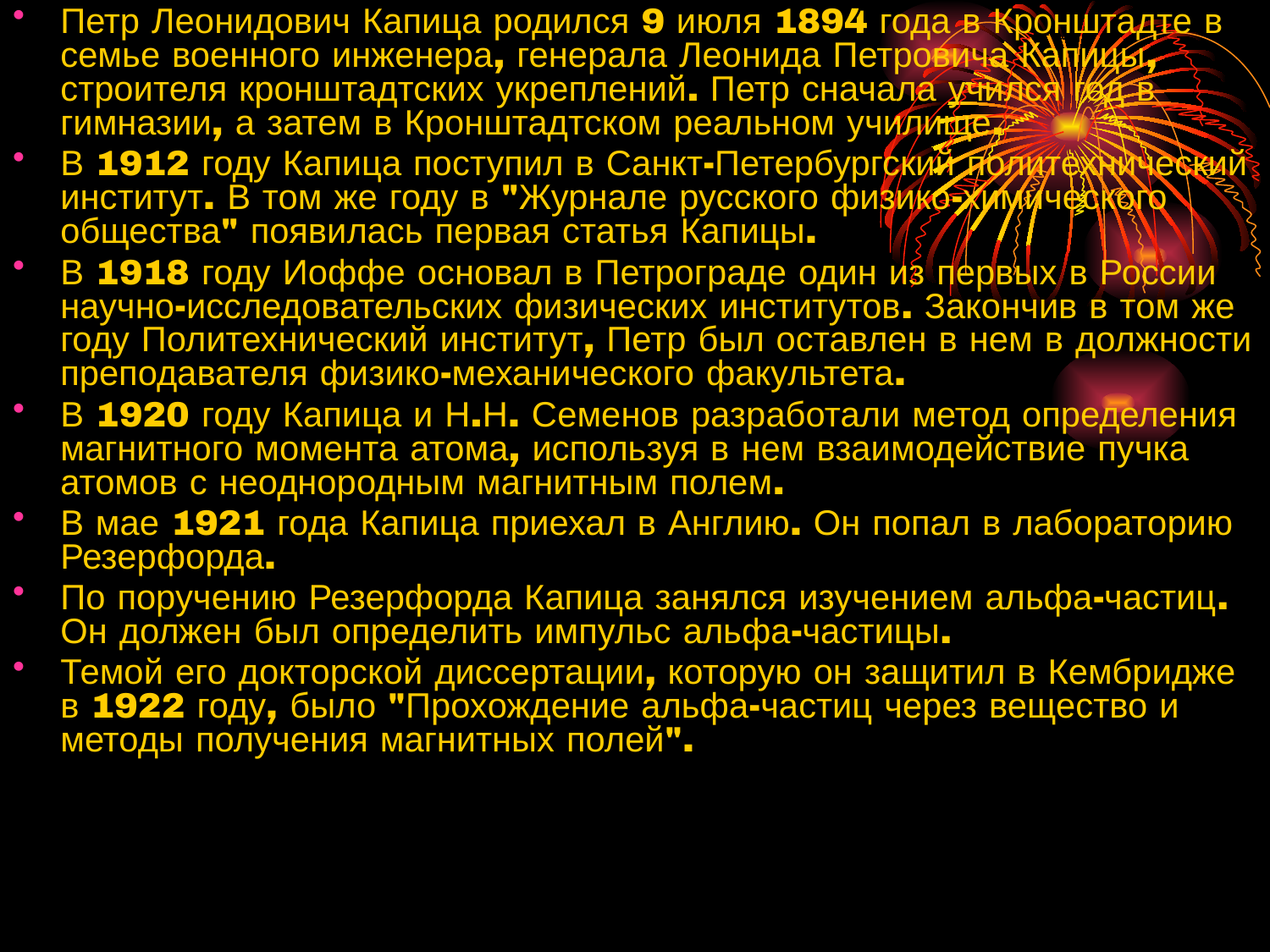

Петр Леонидович Капица родился 9 июля 1894 года в Кронштадте в семье военного инженера, генерала Леонида Петровича Капицы, строителя кронштадтских укреплений. Петр сначала учился год в гимназии, а затем в Кронштадтском реальном училище.
В 1912 году Капица поступил в Санкт-Петербургский политехнический институт. В том же году в "Журнале русского физико-химического общества" появилась первая статья Капицы.
В 1918 году Иоффе основал в Петрограде один из первых в России научно-исследовательских физических институтов. Закончив в том же году Политехнический институт, Петр был оставлен в нем в должности преподавателя физико-механического факультета.
В 1920 году Капица и Н.Н. Семенов разработали метод определения магнитного момента атома, используя в нем взаимодействие пучка атомов с неоднородным магнитным полем.
В мае 1921 года Капица приехал в Англию. Он попал в лабораторию Резерфорда.
По поручению Резерфорда Капица занялся изучением альфа-частиц. Он должен был определить импульс альфа-частицы.
Темой его докторской диссертации, которую он защитил в Кембридже в 1922 году, было "Прохождение альфа-частиц через вещество и методы получения магнитных полей".